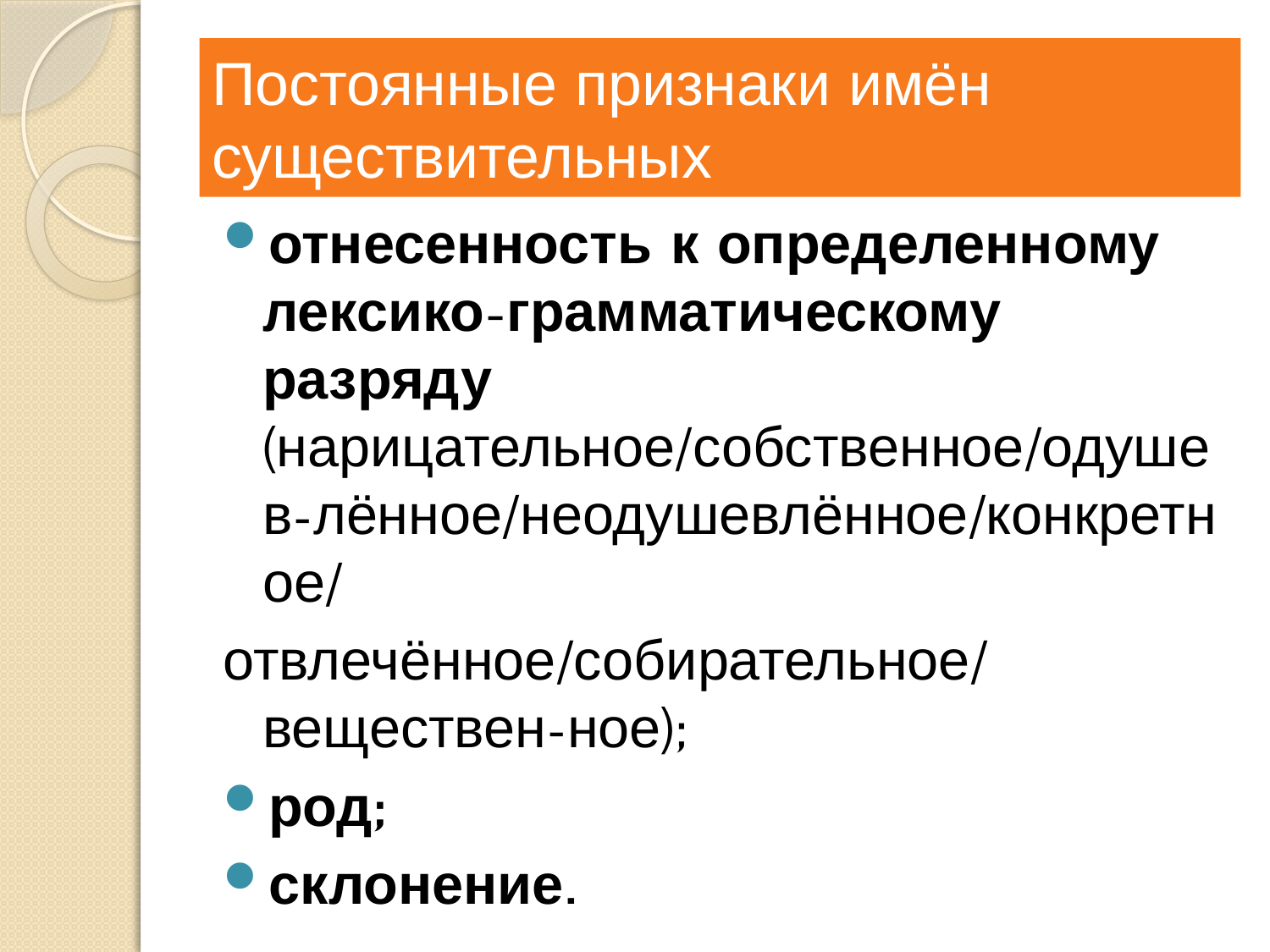

# Постоянные признаки имён существительных
отнесенность к определенному лексико-грамматическому разряду (нарицательное/собственное/одушев-лённое/неодушевлённое/конкретное/
отвлечённое/собирательное/веществен-ное);
род;
склонение.